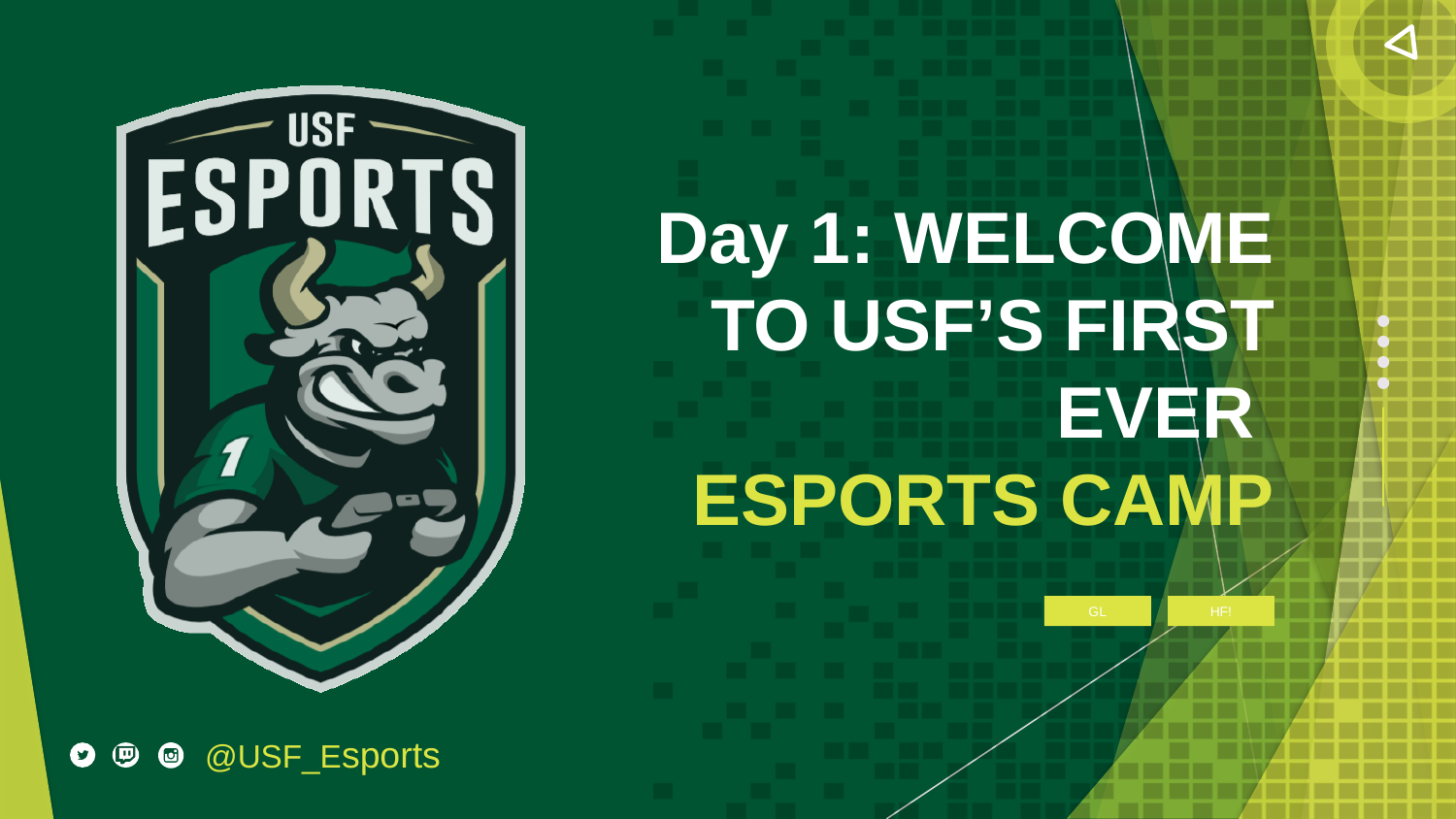

Day 1: WELCOME TO USF’S FIRST EVER
ESPORTS CAMP

GL
HF!
@USF_Esports